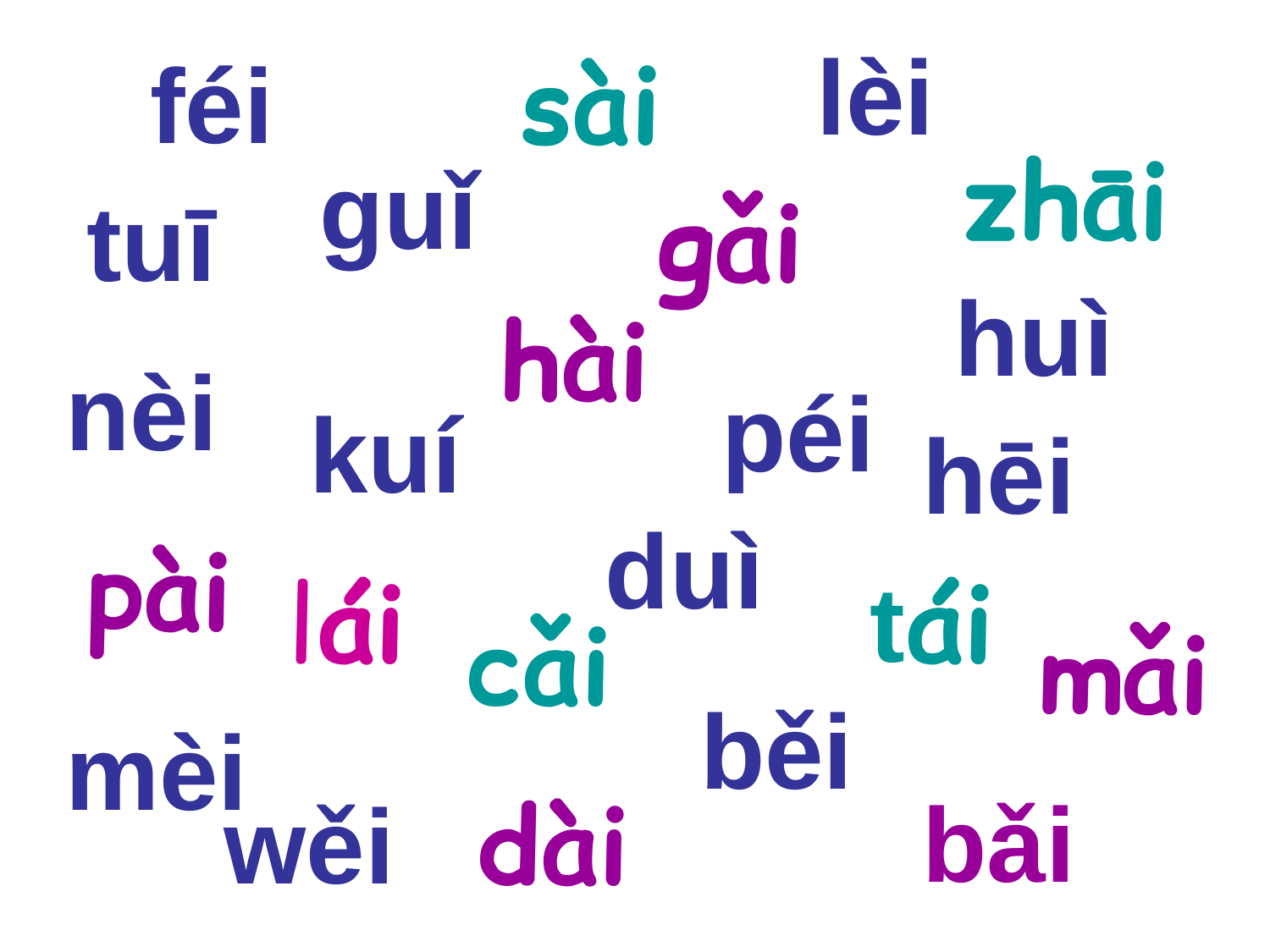

lèi
féi
sài
zhāi
guǐ
tuī
gǎi
huì
hài
nèi
péi
kuí
hēi
duì
pài
lái
tái
cǎi
mǎi
běi
mèi
bǎi
wěi
dài